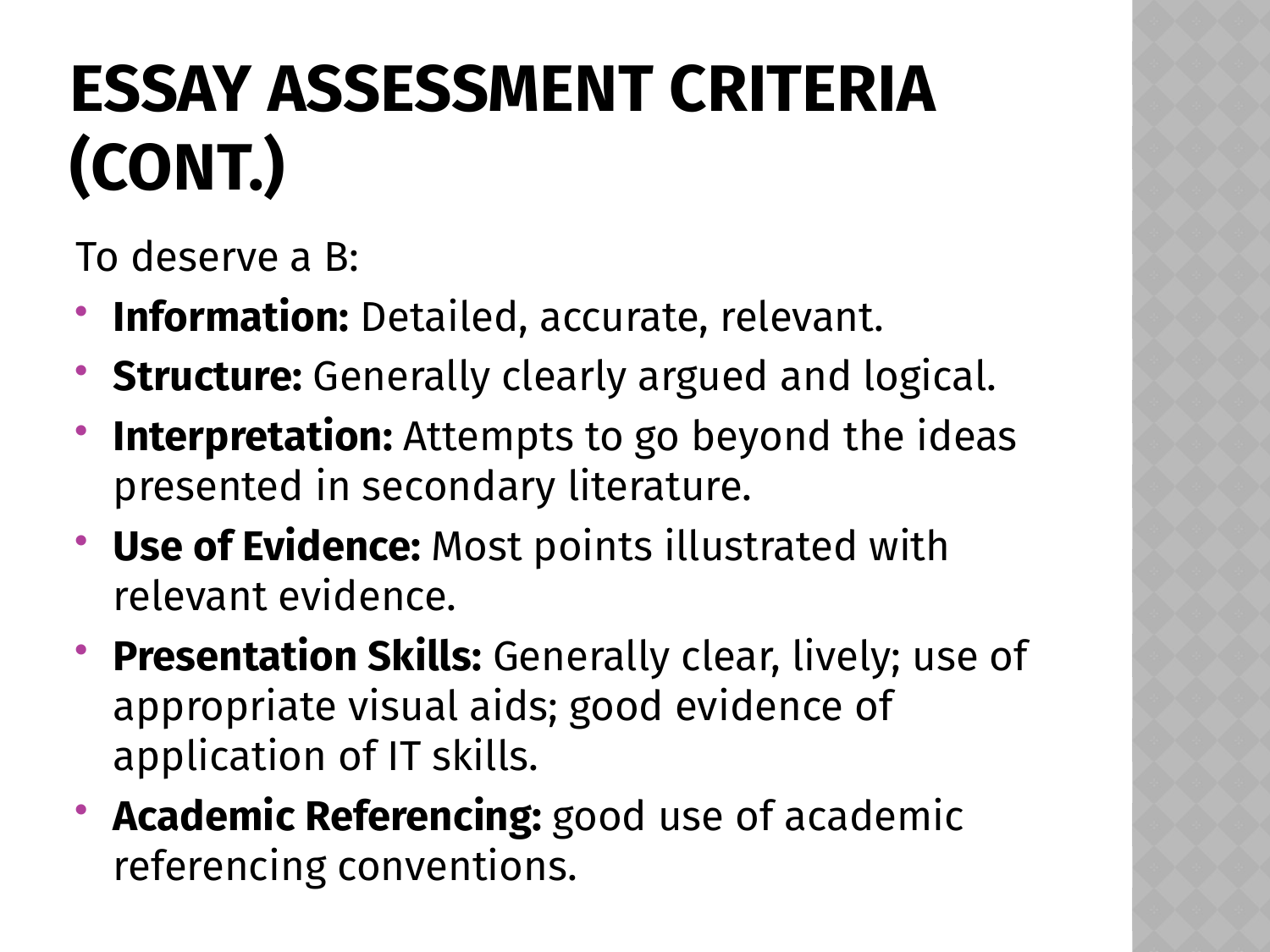

# Essay Assessment Criteria (Cont.)
To deserve a B:
Information: Detailed, accurate, relevant.
Structure: Generally clearly argued and logical.
Interpretation: Attempts to go beyond the ideas presented in secondary literature.
Use of Evidence: Most points illustrated with relevant evidence.
Presentation Skills: Generally clear, lively; use of appropriate visual aids; good evidence of application of IT skills.
Academic Referencing: good use of academic referencing conventions.